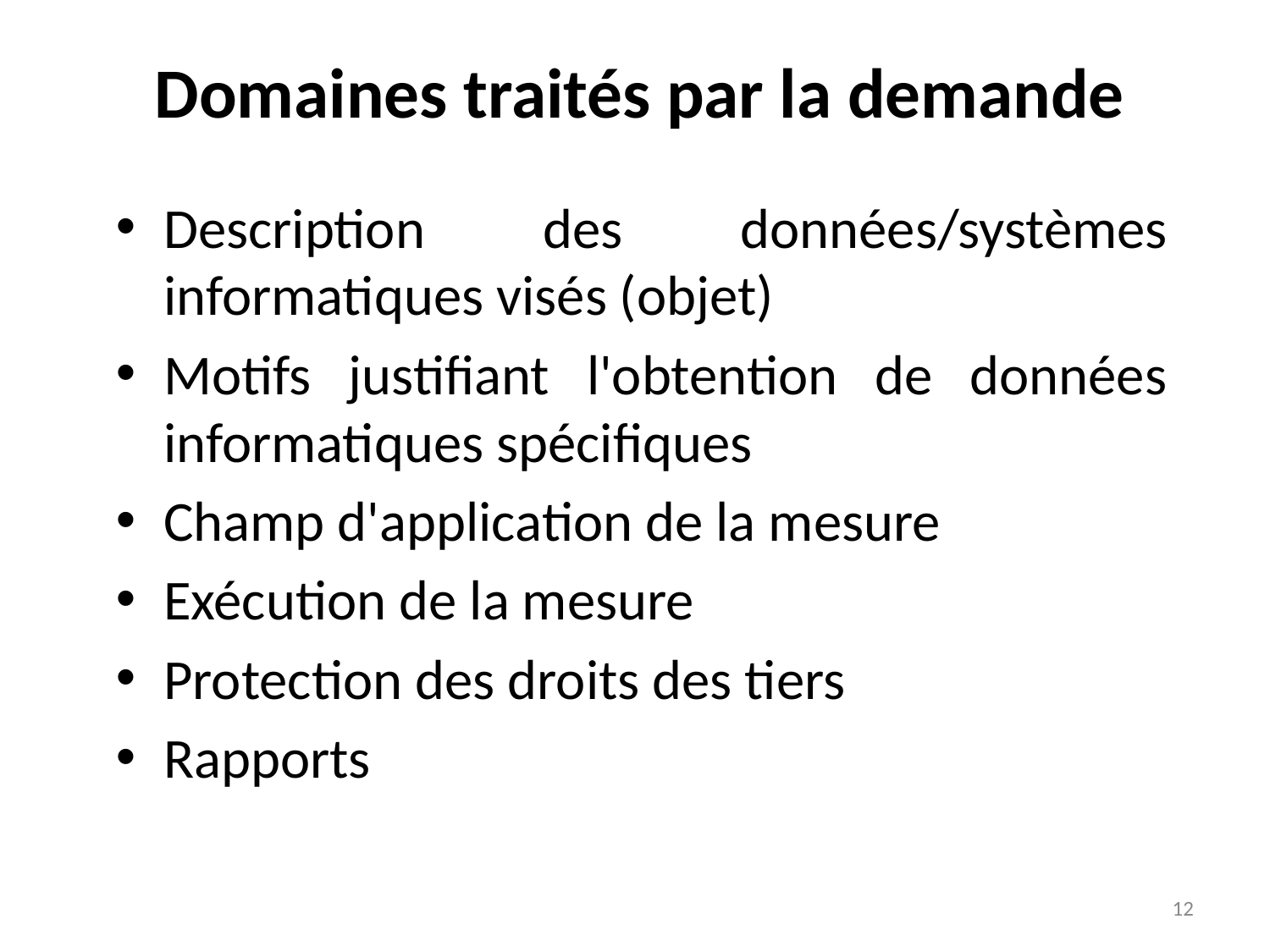

Domaines traités par la demande
Description des données/systèmes informatiques visés (objet)
Motifs justifiant l'obtention de données informatiques spécifiques
Champ d'application de la mesure
Exécution de la mesure
Protection des droits des tiers
Rapports
12